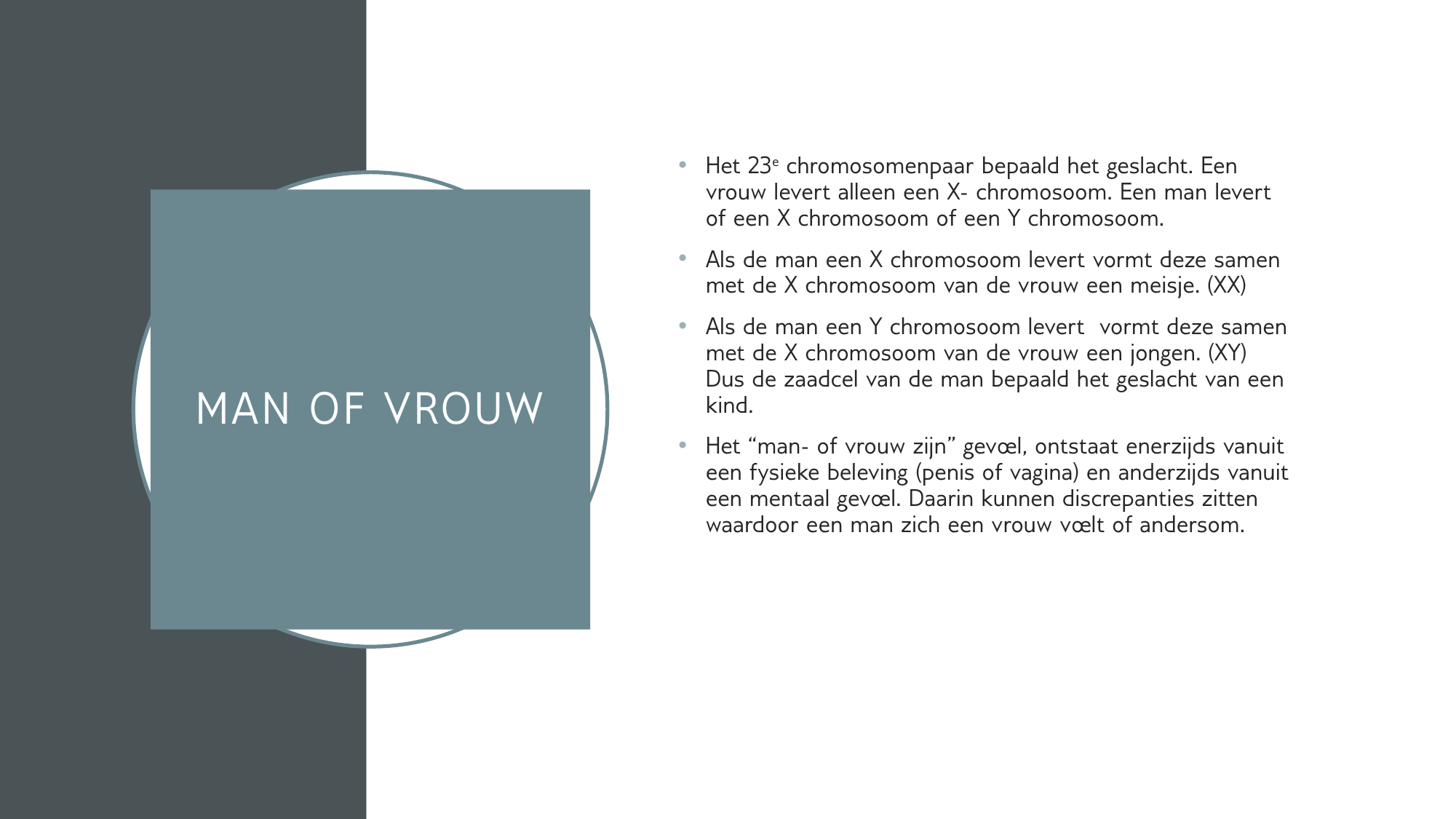

Het 23e chromosomenpaar bepaald het geslacht. Een vrouw levert alleen een X- chromosoom. Een man levert of een X chromosoom of een Y chromosoom.
Als de man een X chromosoom levert vormt deze samen met de X chromosoom van de vrouw een meisje. (XX)
Als de man een Y chromosoom levert  vormt deze samen met de X chromosoom van de vrouw een jongen. (XY) Dus de zaadcel van de man bepaald het geslacht van een kind.
Het “man- of vrouw zijn” gevoel, ontstaat enerzijds vanuit een fysieke beleving (penis of vagina) en anderzijds vanuit een mentaal gevoel. Daarin kunnen discrepanties zitten waardoor een man zich een vrouw voelt of andersom.

# Man of vrouw